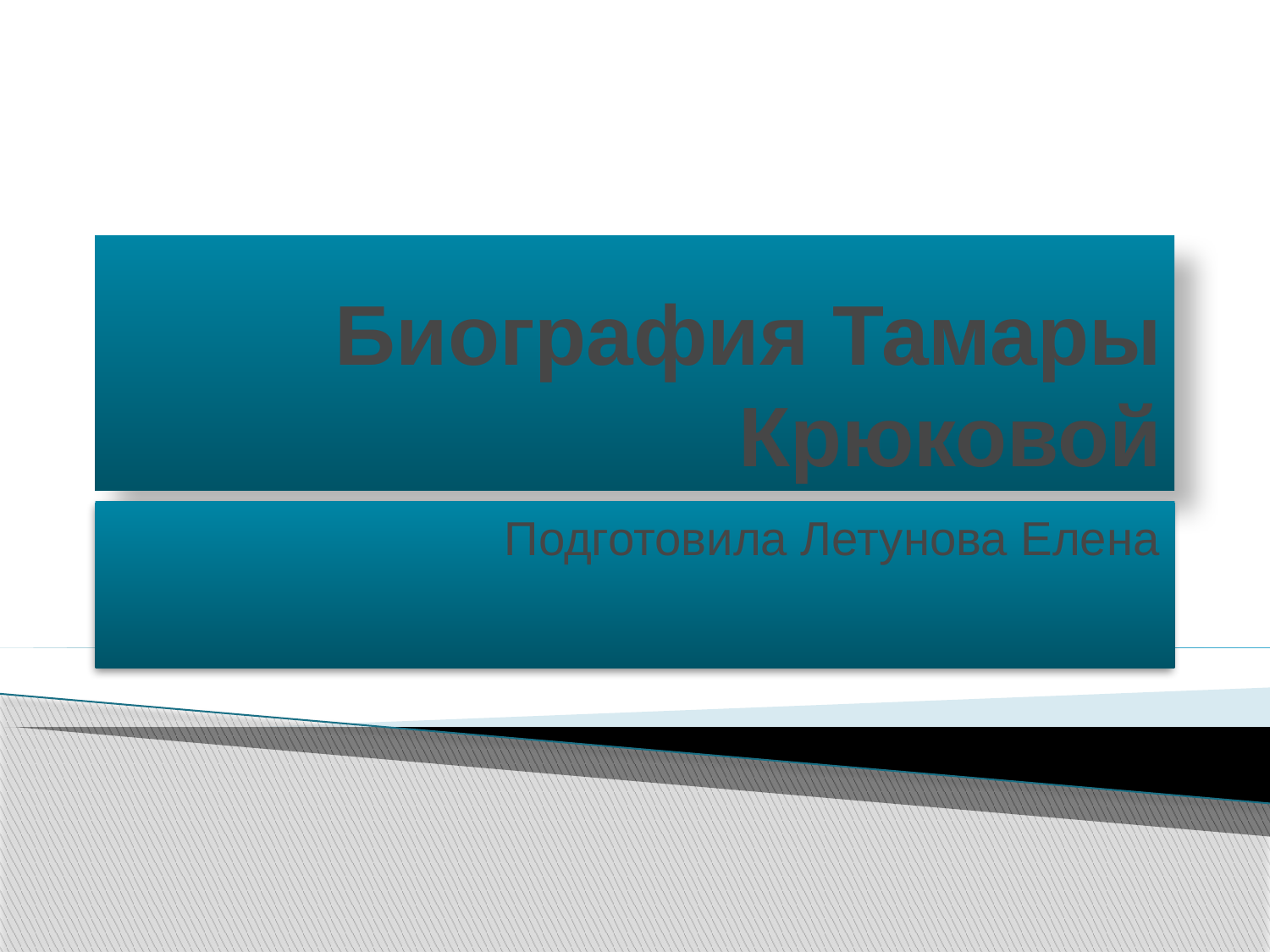

# Биография Тамары Крюковой
Подготовила Летунова Елена